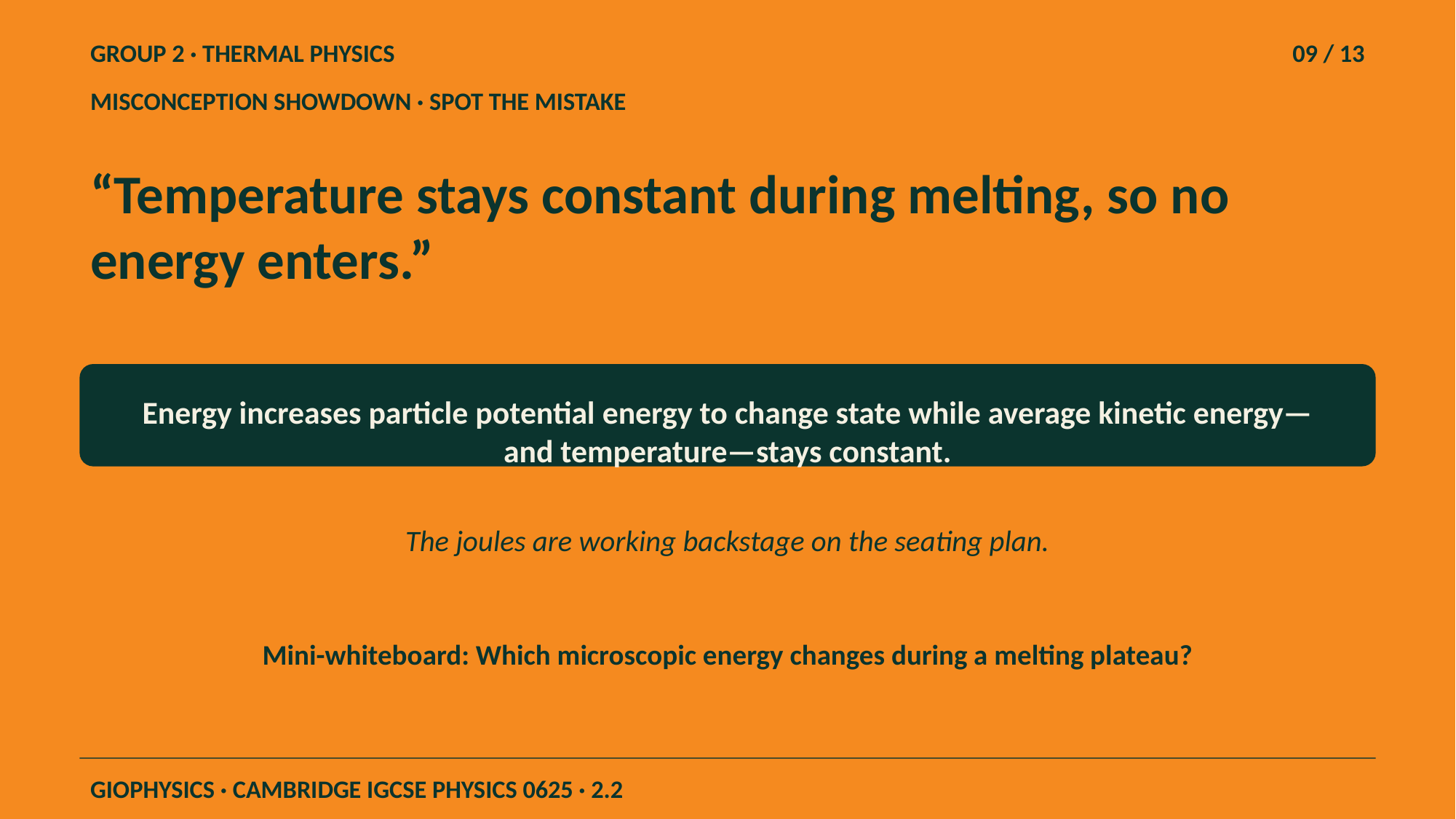

GROUP 2 · THERMAL PHYSICS
09 / 13
MISCONCEPTION SHOWDOWN · SPOT THE MISTAKE
“Temperature stays constant during melting, so no energy enters.”

Energy increases particle potential energy to change state while average kinetic energy—and temperature—stays constant.
The joules are working backstage on the seating plan.
Mini-whiteboard: Which microscopic energy changes during a melting plateau?

GIOPHYSICS · CAMBRIDGE IGCSE PHYSICS 0625 · 2.2